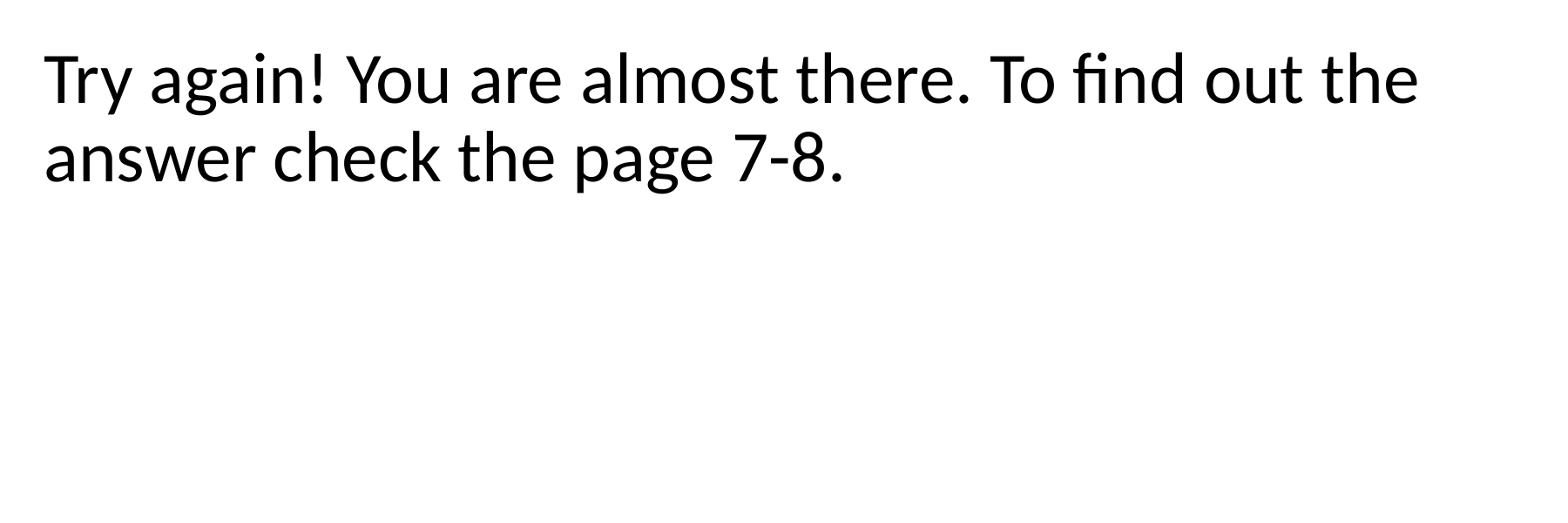

Try again! You are almost there. To find out the answer check the page 7-8.